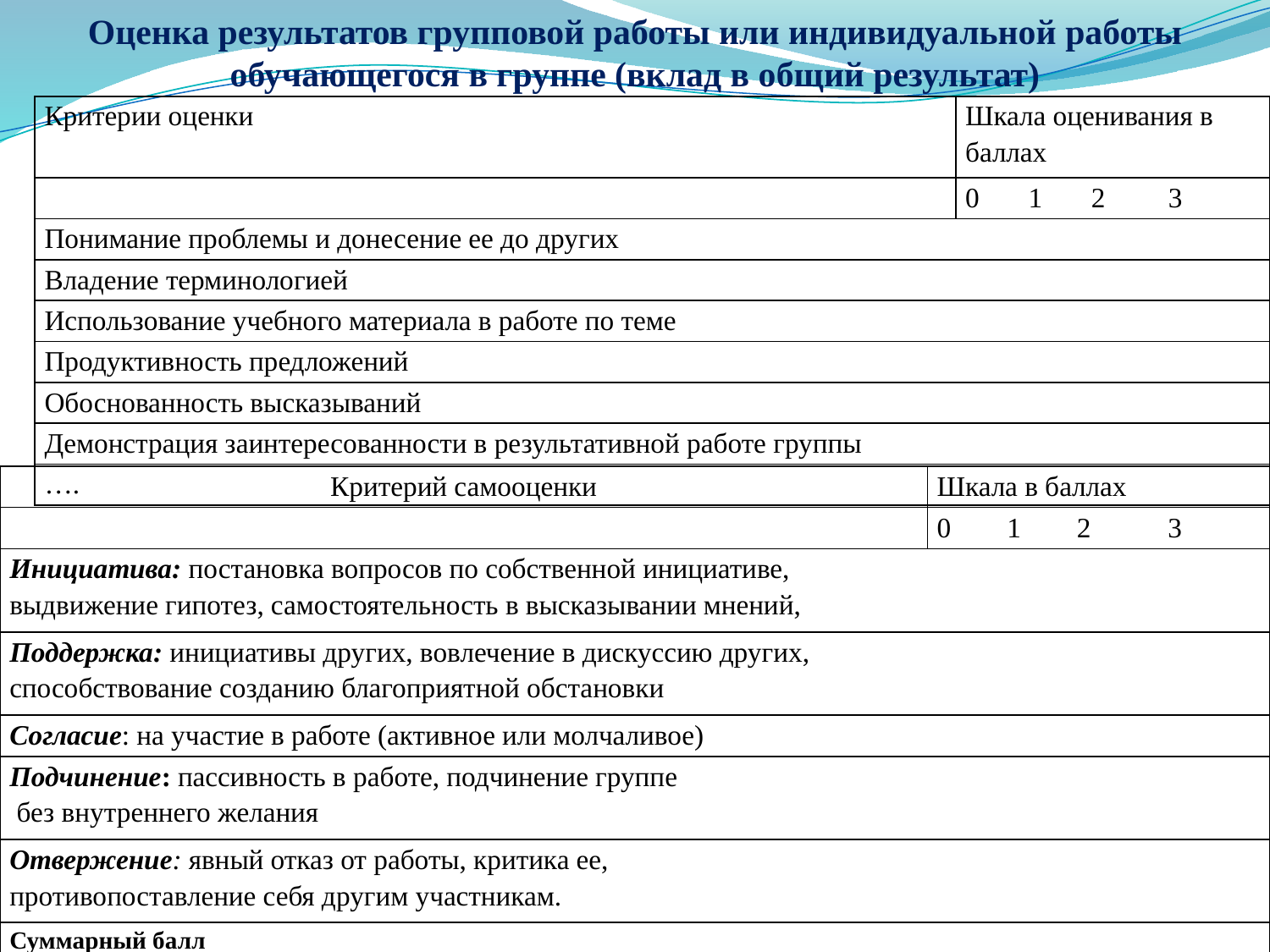

# Оценка результатов групповой работы или индивидуальной работы обучающегося в группе (вклад в общий результат)
| Критерии оценки | Шкала оценивания в баллах |
| --- | --- |
|  | 0 1 2 3 |
| Понимание проблемы и донесение ее до других |  |
| Владение терминологией |  |
| Использование учебного материала в работе по теме |  |
| Продуктивность предложений |  |
| Обоснованность высказываний |  |
| Демонстрация заинтересованности в результативной работе группы |  |
| …. |  |
| Критерий самооценки | Шкала в баллах |
| --- | --- |
|  | 0 1 2 3 |
| Инициатива: постановка вопросов по собственной инициативе, выдвижение гипотез, самостоятельность в высказывании мнений, |  |
| Поддержка: инициативы других, вовлечение в дискуссию других, способствование созданию благоприятной обстановки |  |
| Согласие: на участие в работе (активное или молчаливое) |  |
| Подчинение: пассивность в работе, подчинение группе без внутреннего желания |  |
| Отвержение: явный отказ от работы, критика ее, противопоставление себя другим участникам. |  |
| Суммарный балл |  |